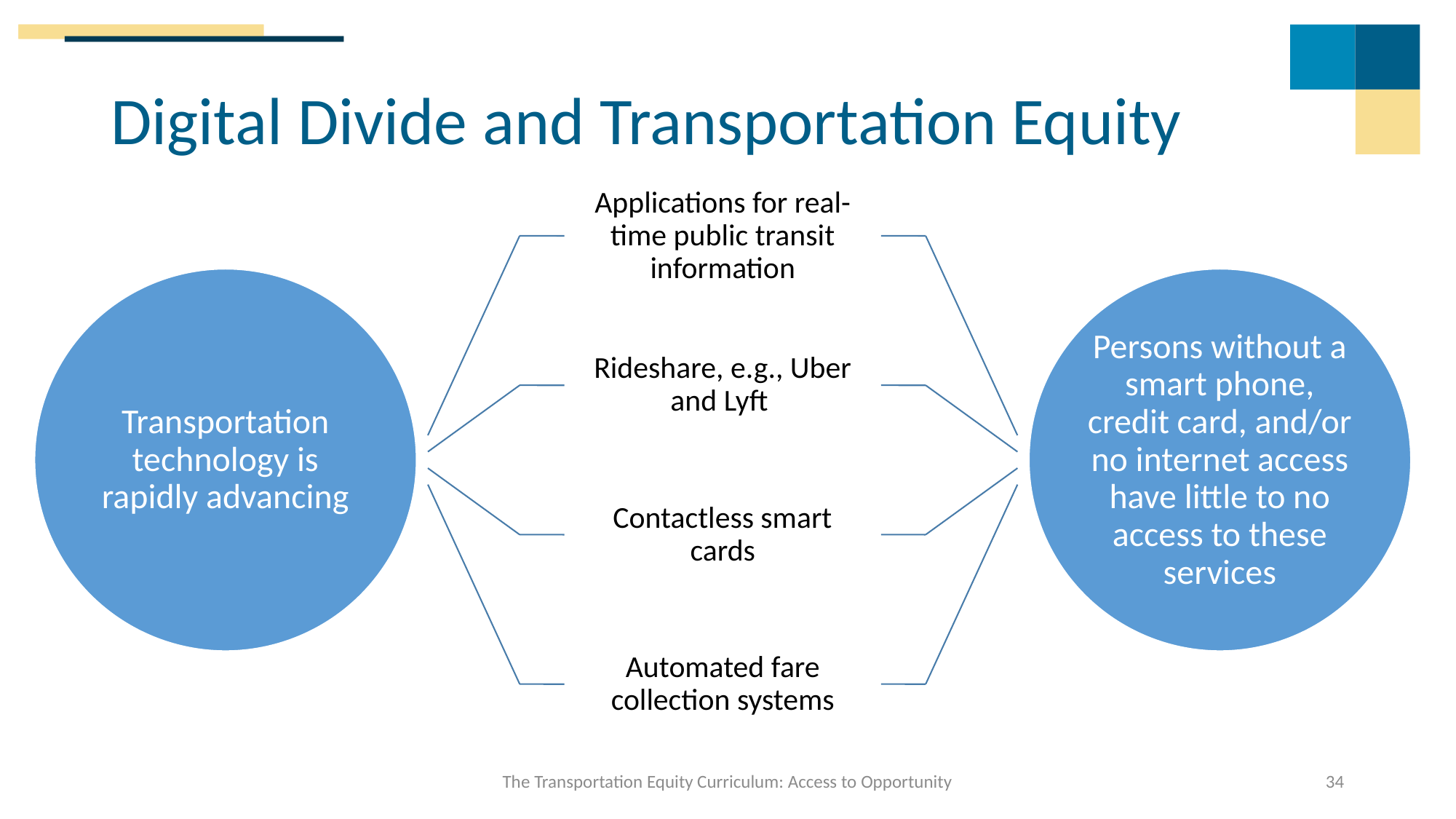

# Digital Divide and Transportation Equity
Transportation technology is rapidly advancing
Applications for real-time public transit information
Rideshare, e.g., Uber and Lyft
Contactless smart cards
Automated fare collection systems
Persons without a smart phone, credit card, and/or no internet access have little to no access to these services
The Transportation Equity Curriculum: Access to Opportunity
34